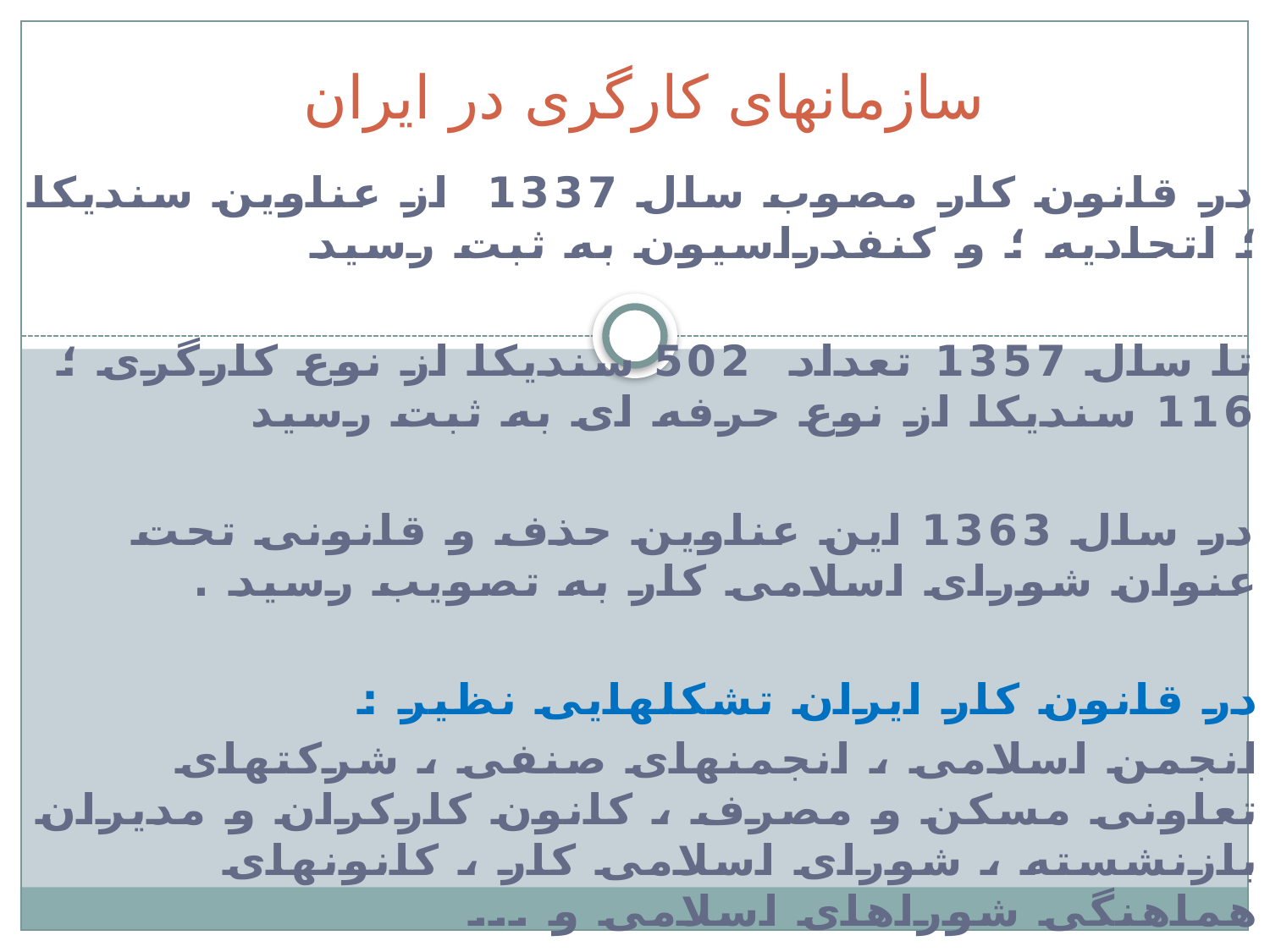

# سازمانهای کارگری در ایران
در قانون کار مصوب سال 1337  از عناوین سندیکا ؛ اتحادیه ؛ و کنفدراسیون به ثبت رسید

تا سال 1357 تعداد  502 سندیکا از نوع کارگری ؛ 116 سندیکا از نوع حرفه ای به ثبت رسید

در سال 1363 این عناوین حذف و قانونی تحت عنوان شورای اسلامی کار به تصویب رسید .

در قانون کار ایران تشکلهایی نظیر :
انجمن اسلامی ، انجمنهای صنفی ، شرکتهای تعاونی مسکن و مصرف ، کانون کارکران و مدیران بازنشسته ، شورای اسلامی کار ، کانونهای هماهنگی شوراهای اسلامی و ...